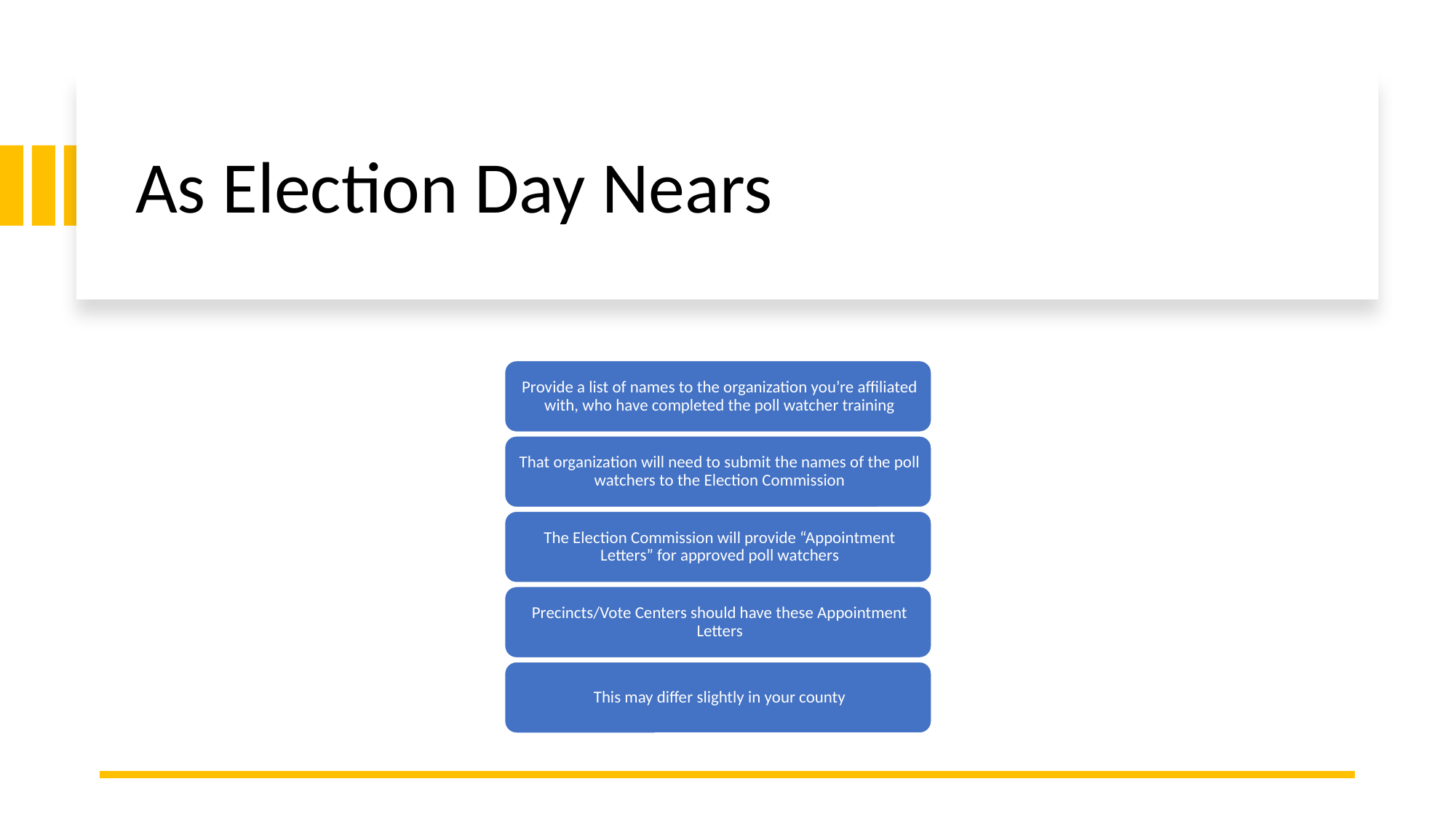

# As Election Day Nears

Provide a list of names to the organization you’re affiliated with, who have completed the poll watcher training
That organization will need to submit the names of the poll watchers to the Election Commission
The Election Commission will provide “Appointment Letters” for approved poll watchers
Precincts/Vote Centers should have these Appointment Letters
This may differ slightly in your county